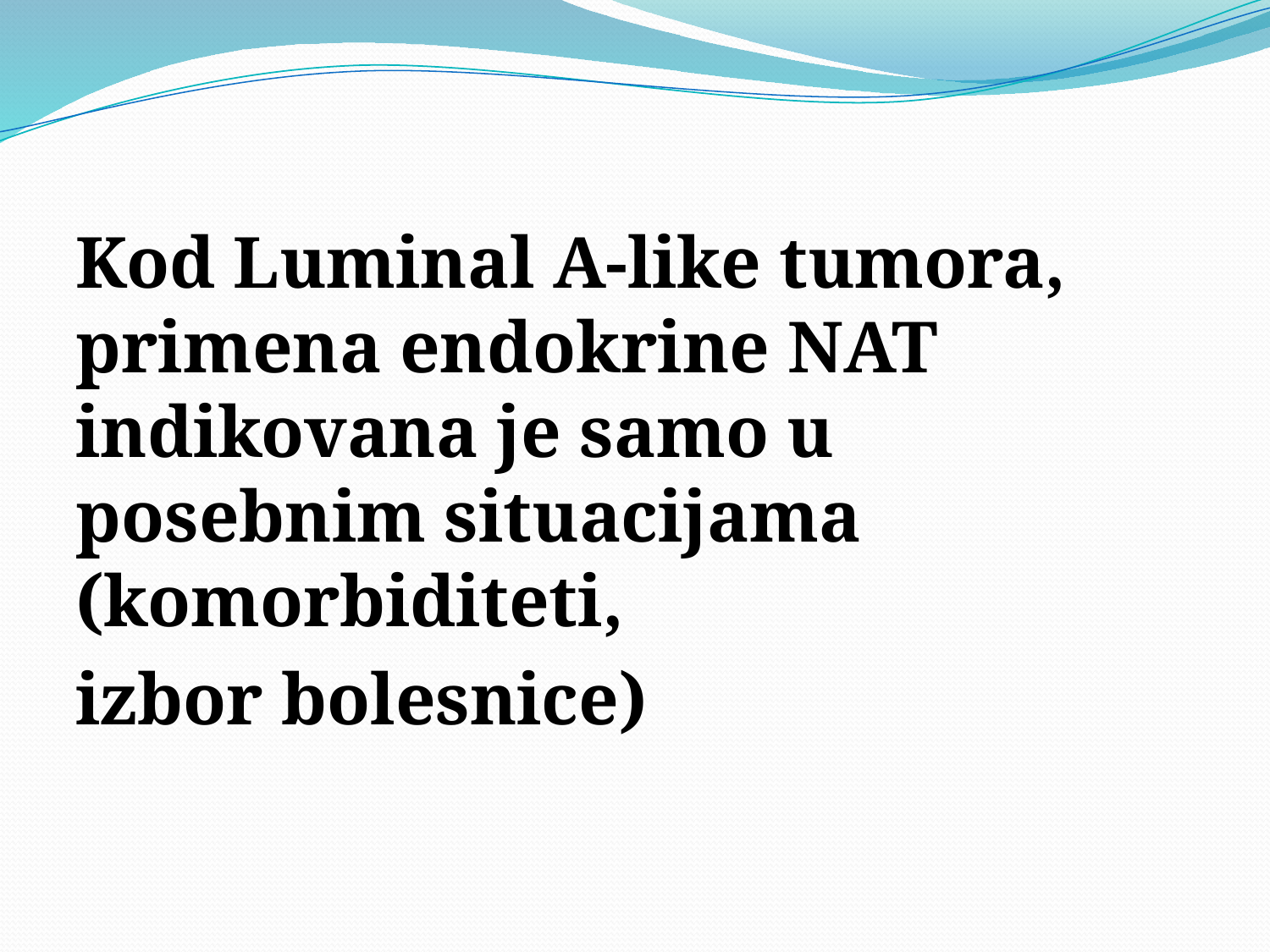

Kod Luminal A-like tumora, primena endokrine NAT indikovana je samo u posebnim situacijama (komorbiditeti,
izbor bolesnice)